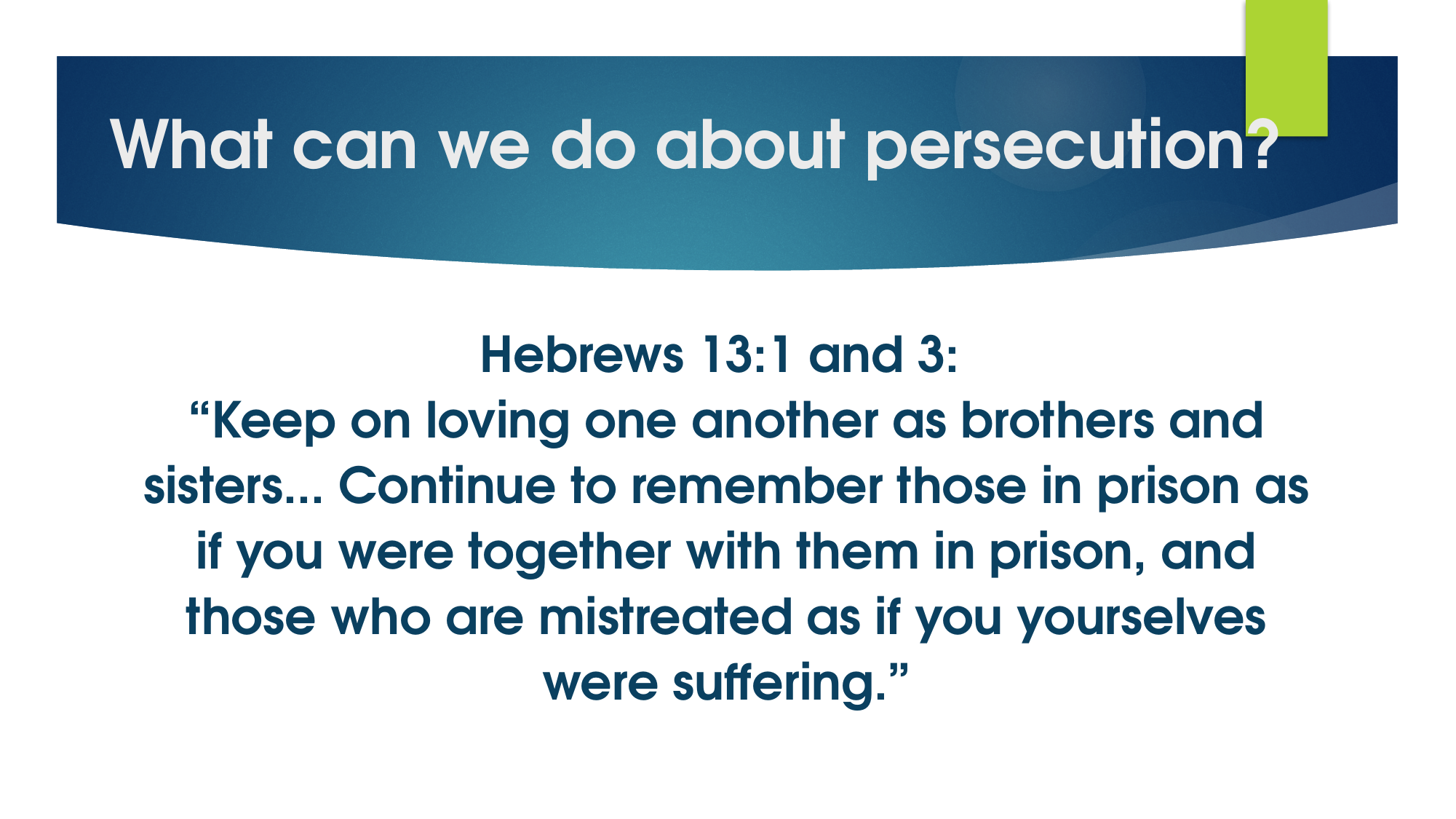

# What can we do about persecution?
Hebrews 13:1 and 3:
“Keep on loving one another as brothers and sisters... Continue to remember those in prison as if you were together with them in prison, and those who are mistreated as if you yourselves were suffering.”